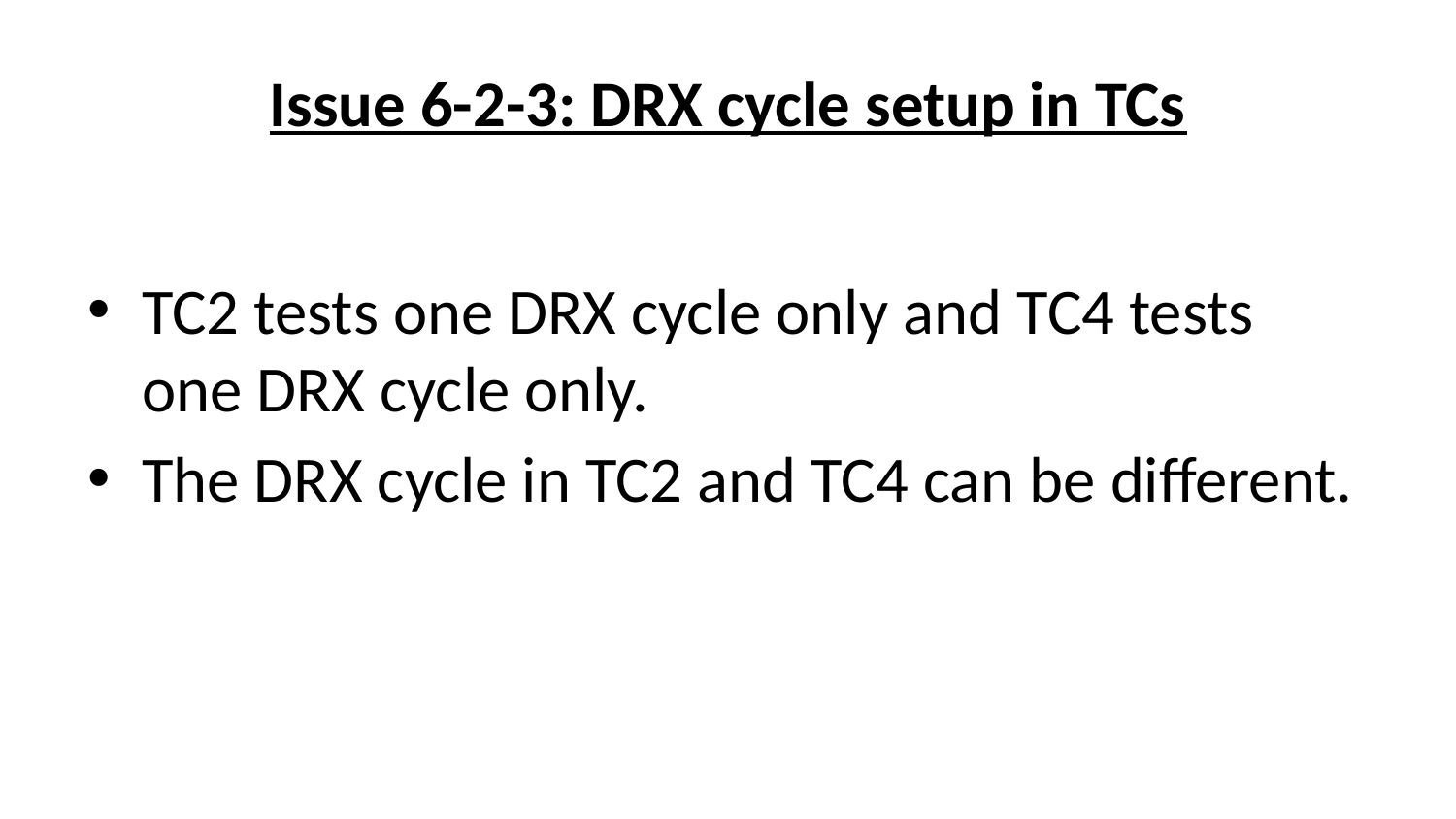

# Issue 6-2-3: DRX cycle setup in TCs

TC2 tests one DRX cycle only and TC4 tests one DRX cycle only.
The DRX cycle in TC2 and TC4 can be different.